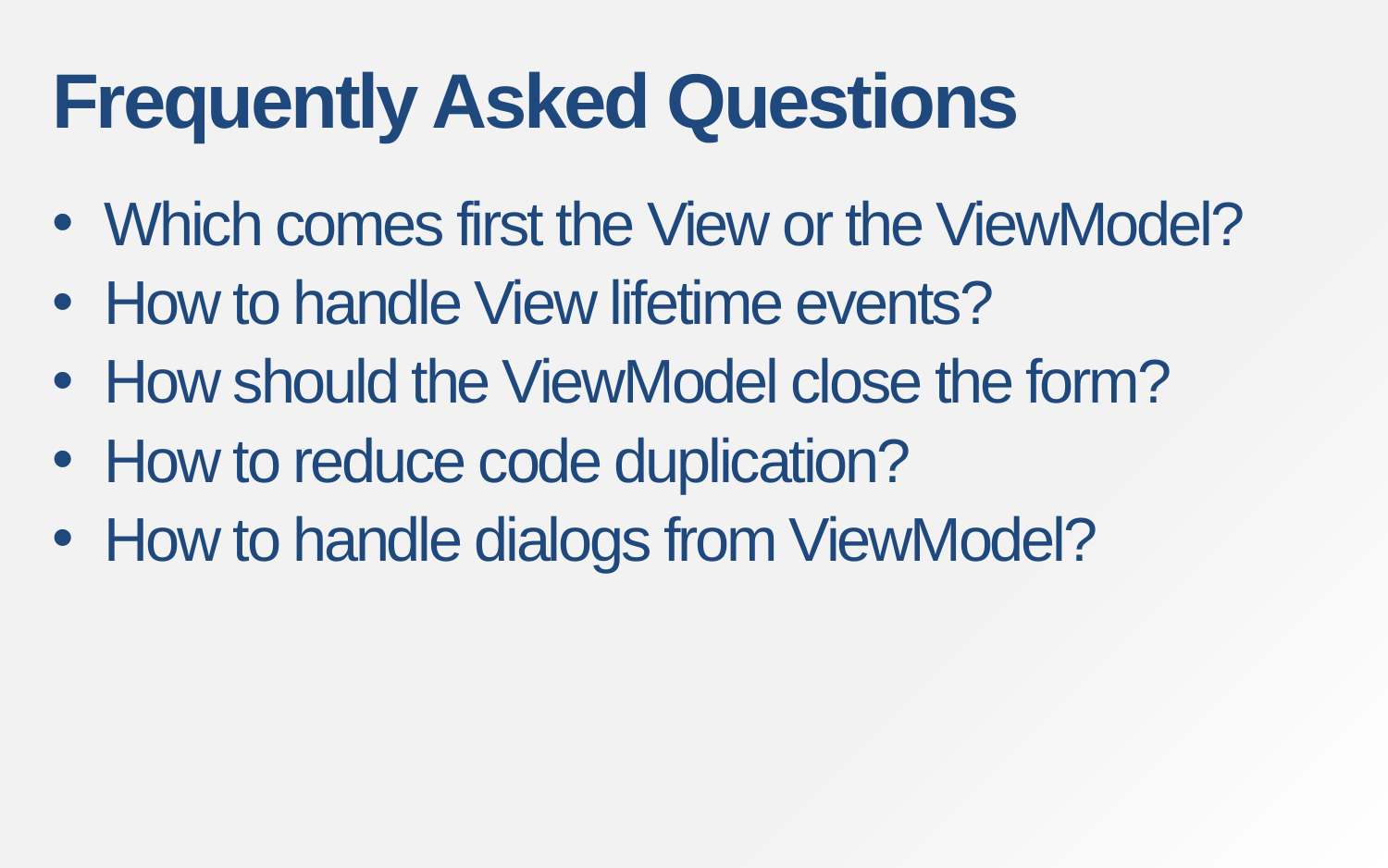

# Frequently Asked Questions
Which comes first the View or the ViewModel?
How to handle View lifetime events?
How should the ViewModel close the form?
How to reduce code duplication?
How to handle dialogs from ViewModel?